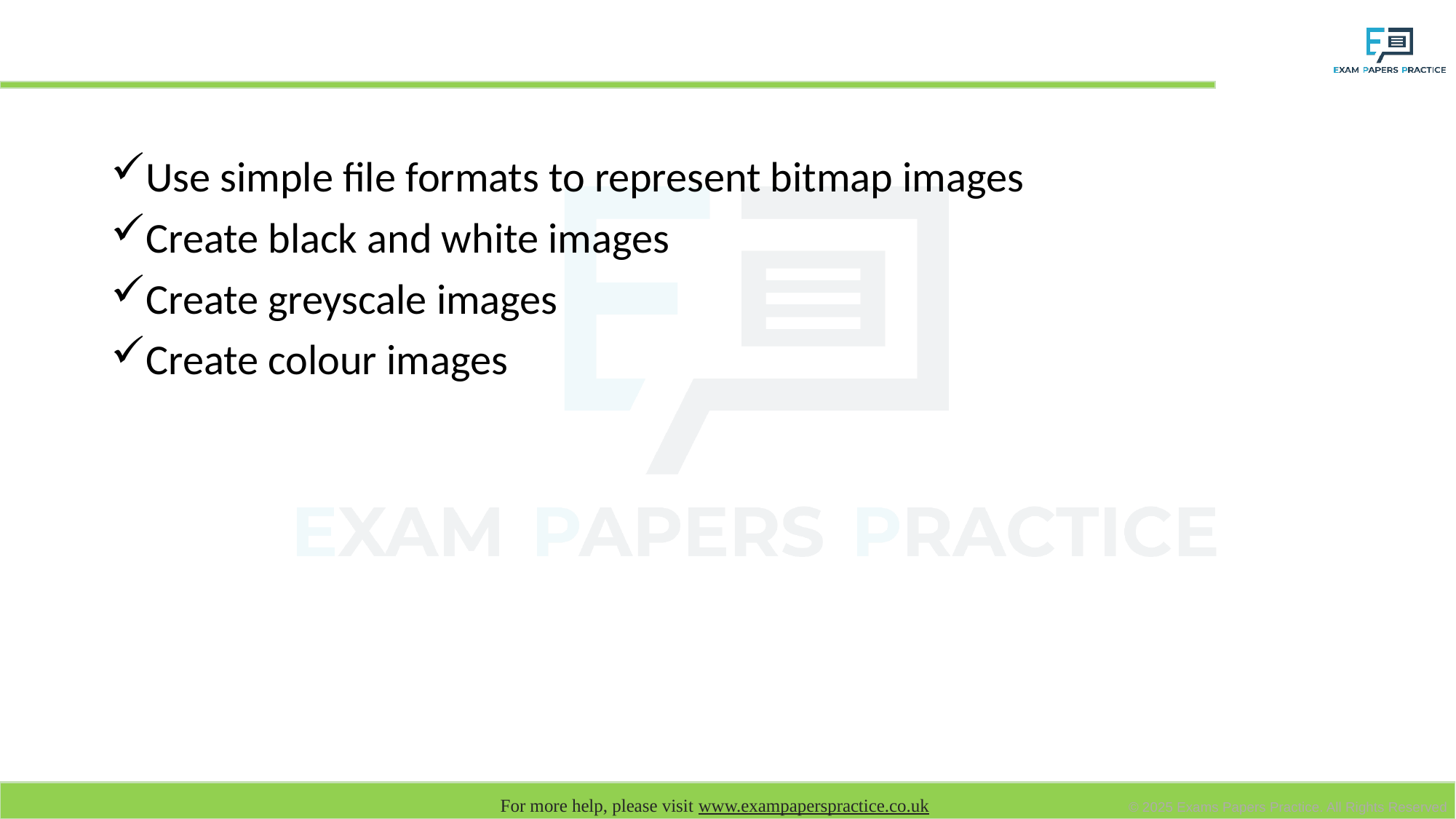

# Learning objectives
Use simple file formats to represent bitmap images
Create black and white images
Create greyscale images
Create colour images